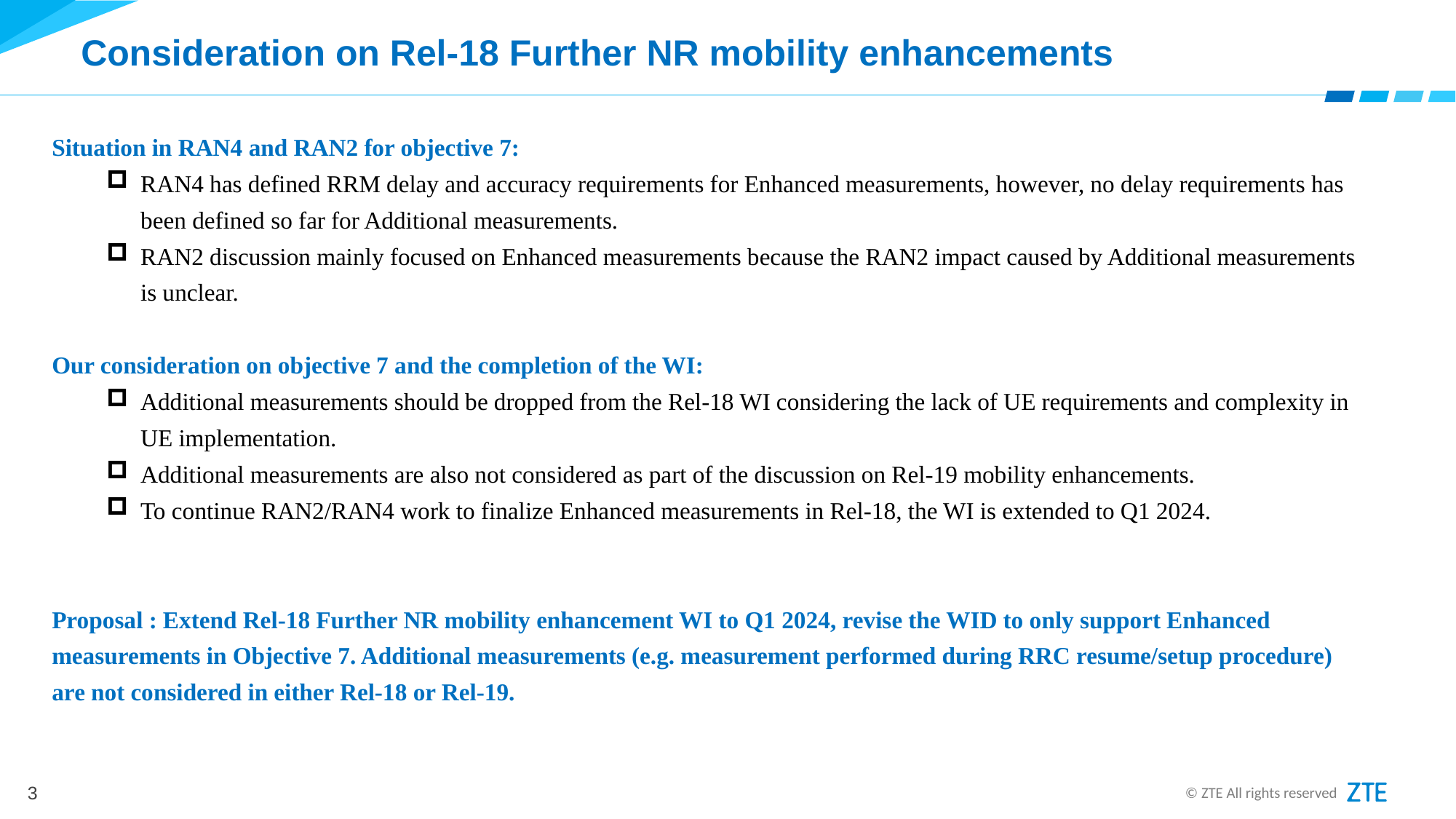

# Consideration on Rel-18 Further NR mobility enhancements
Situation in RAN4 and RAN2 for objective 7:
RAN4 has defined RRM delay and accuracy requirements for Enhanced measurements, however, no delay requirements has been defined so far for Additional measurements.
RAN2 discussion mainly focused on Enhanced measurements because the RAN2 impact caused by Additional measurements is unclear.

Our consideration on objective 7 and the completion of the WI:
Additional measurements should be dropped from the Rel-18 WI considering the lack of UE requirements and complexity in UE implementation.
Additional measurements are also not considered as part of the discussion on Rel-19 mobility enhancements.
To continue RAN2/RAN4 work to finalize Enhanced measurements in Rel-18, the WI is extended to Q1 2024.

Proposal : Extend Rel-18 Further NR mobility enhancement WI to Q1 2024, revise the WID to only support Enhanced measurements in Objective 7. Additional measurements (e.g. measurement performed during RRC resume/setup procedure) are not considered in either Rel-18 or Rel-19.